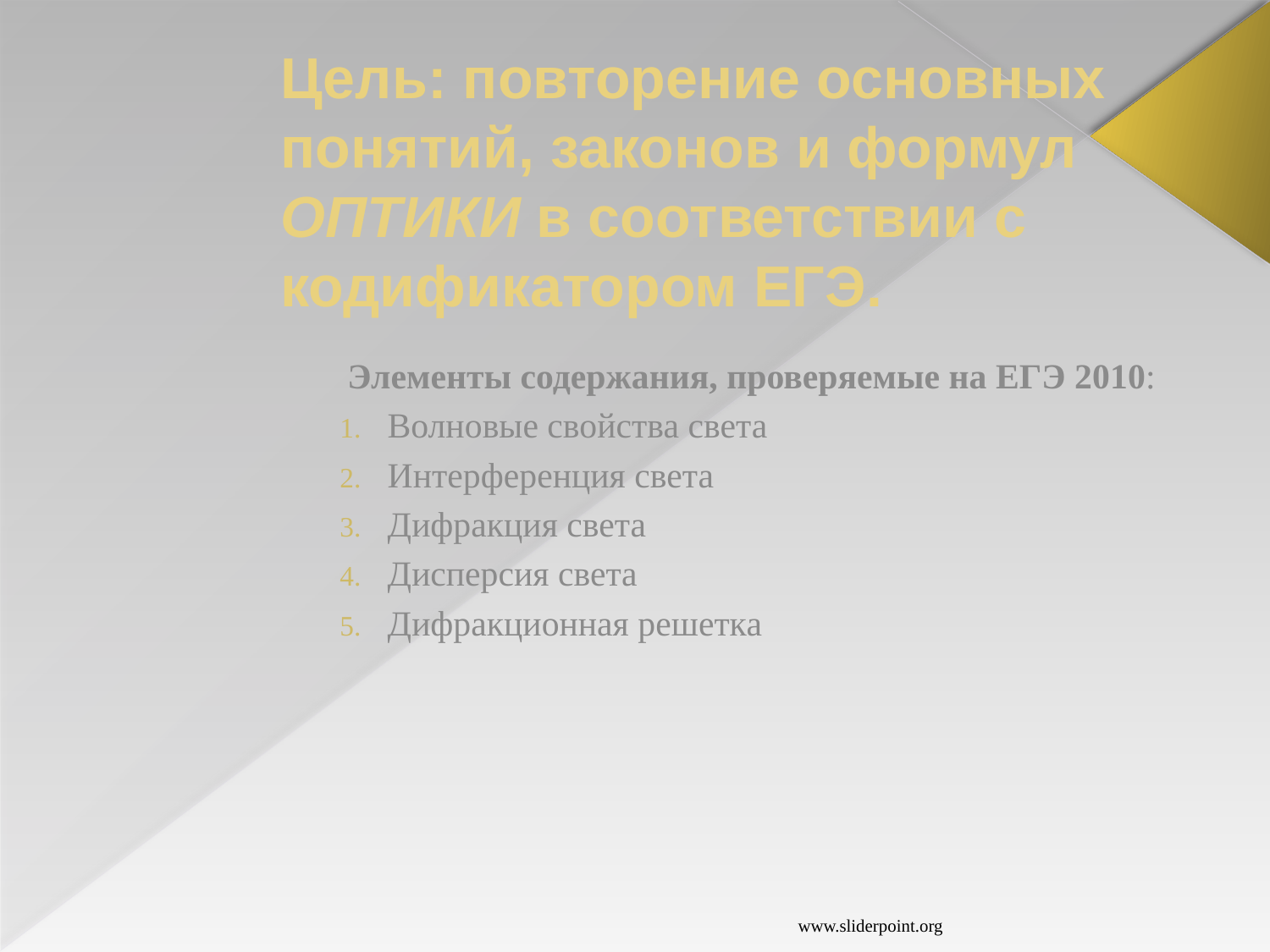

# Цель: повторение основных понятий, законов и формул ОПТИКИ в соответствии с кодификатором ЕГЭ.
Элементы содержания, проверяемые на ЕГЭ 2010:
Волновые свойства света
Интерференция света
Дифракция света
Дисперсия света
Дифракционная решетка
www.sliderpoint.org